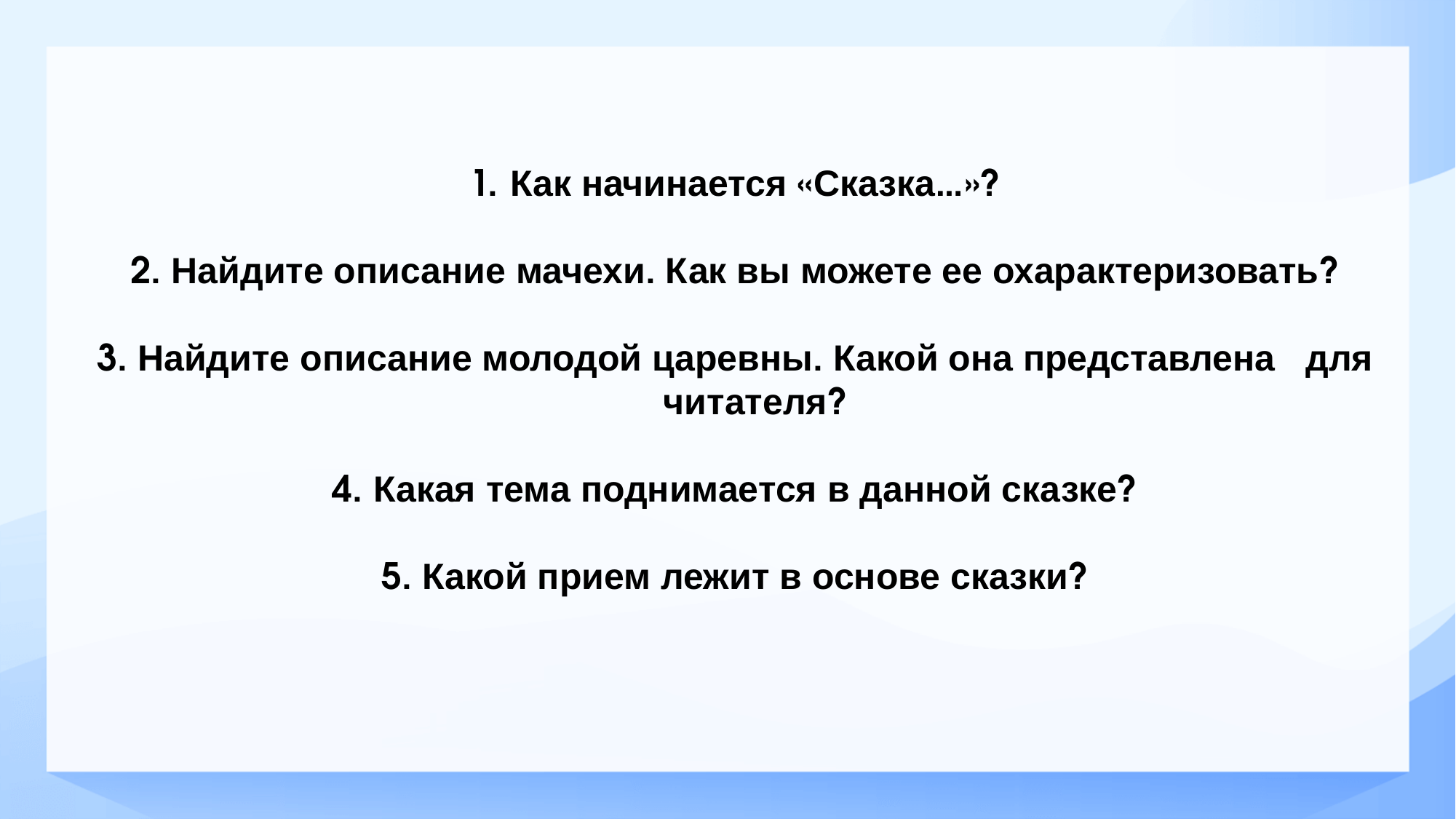

Как начинается «Сказка…»?

Найдите описание мачехи. Как вы можете ее охарактеризовать?

Найдите описание молодой царевны. Какой она представлена   для читателя?

Какая тема поднимается в данной сказке?

Какой прием лежит в основе сказки?